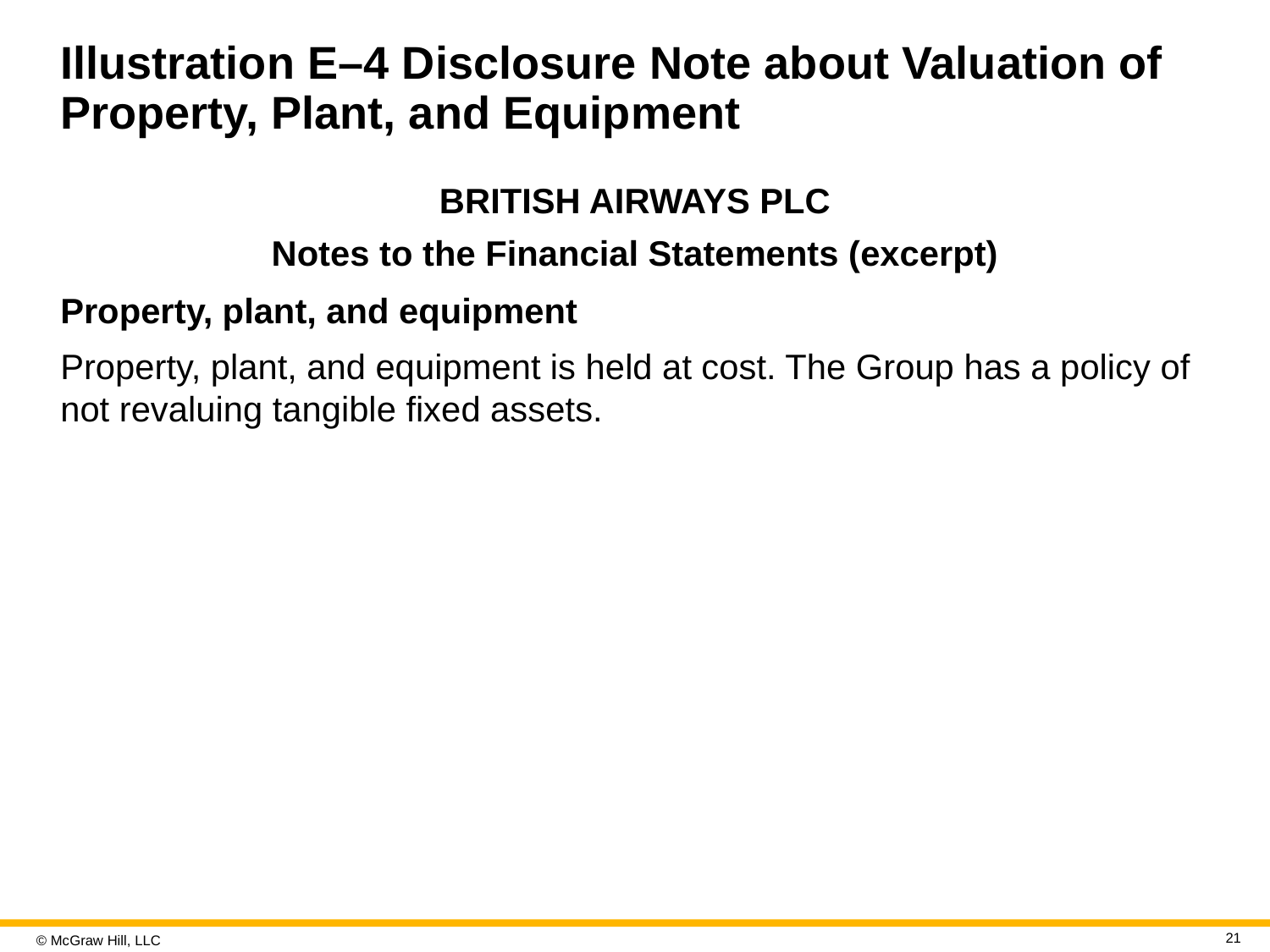

# Illustration E–4 Disclosure Note about Valuation of Property, Plant, and Equipment
BRITISH AIRWAYS PLC
Notes to the Financial Statements (excerpt)
Property, plant, and equipment
Property, plant, and equipment is held at cost. The Group has a policy of not revaluing tangible fixed assets.
21